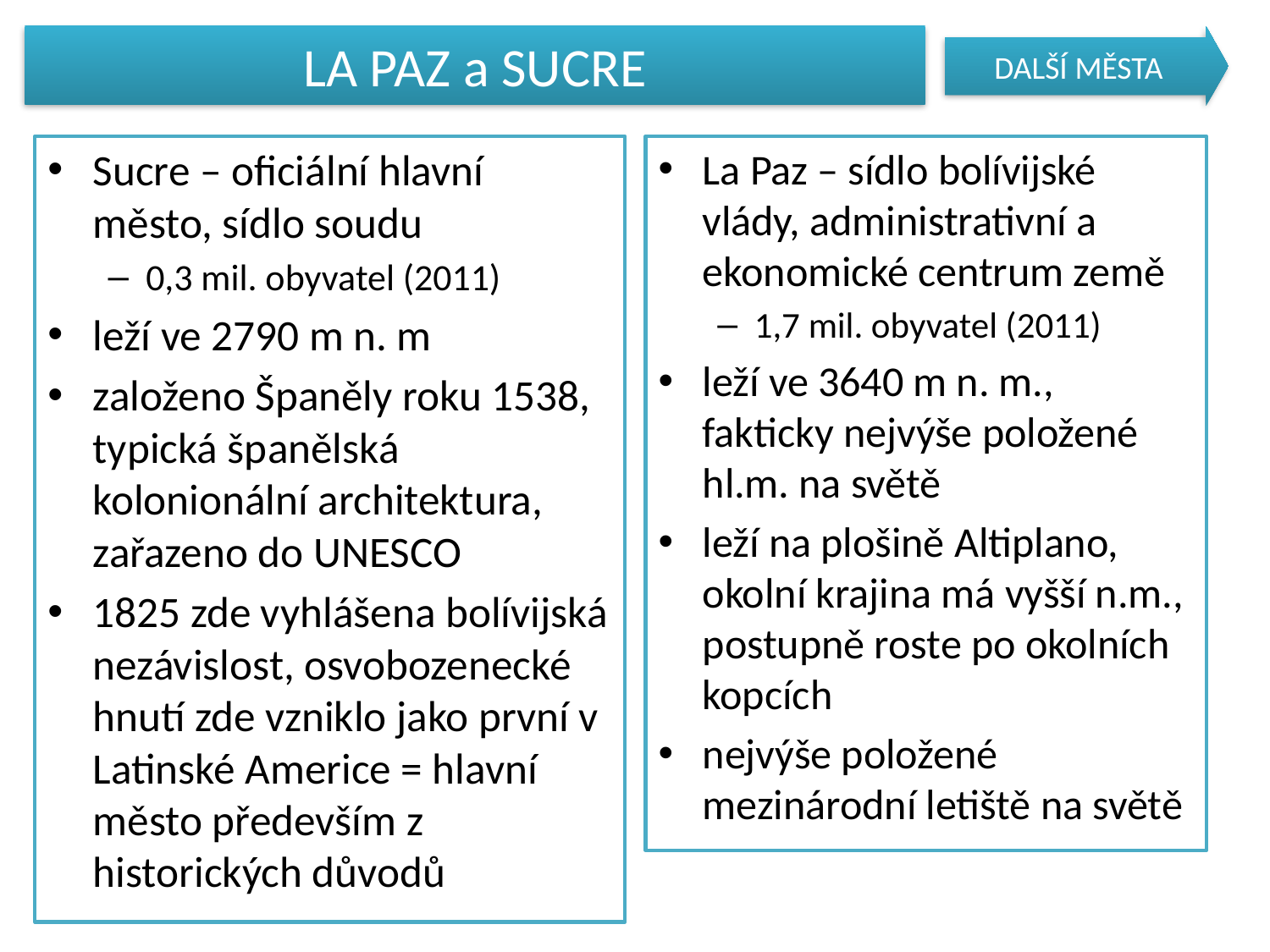

# LA PAZ a SUCRE
DALŠÍ MĚSTA
Sucre – oficiální hlavní město, sídlo soudu
0,3 mil. obyvatel (2011)
leží ve 2790 m n. m
založeno Španěly roku 1538, typická španělská kolonionální architektura, zařazeno do UNESCO
1825 zde vyhlášena bolívijská nezávislost, osvobozenecké hnutí zde vzniklo jako první v Latinské Americe = hlavní město především z historických důvodů

La Paz – sídlo bolívijské vlády, administrativní a ekonomické centrum země
1,7 mil. obyvatel (2011)
leží ve 3640 m n. m., fakticky nejvýše položené hl.m. na světě
leží na plošině Altiplano, okolní krajina má vyšší n.m., postupně roste po okolních kopcích
nejvýše položené mezinárodní letiště na světě